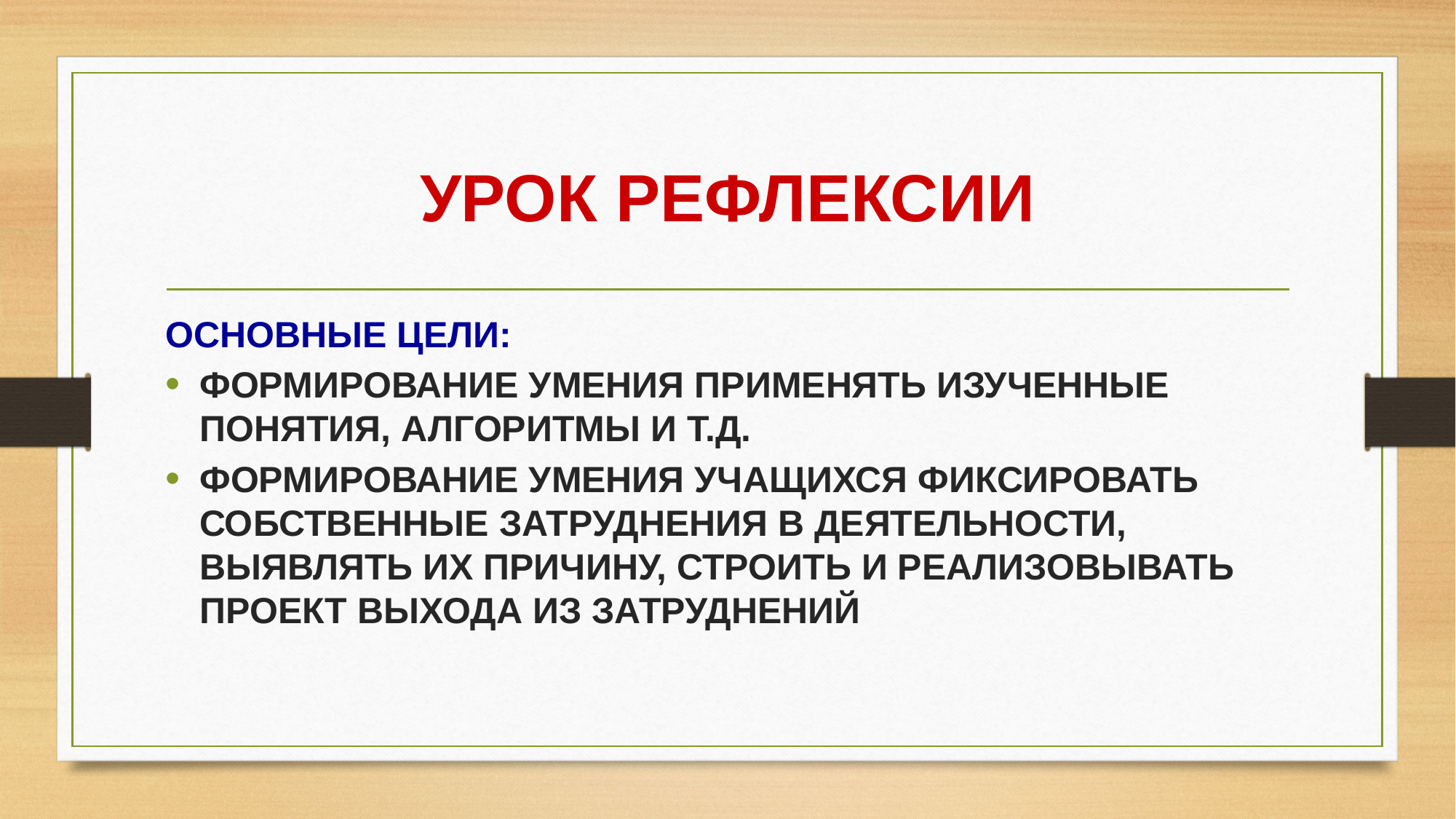

# УРОК РЕФЛЕКСИИ
ОСНОВНЫЕ ЦЕЛИ:
ФОРМИРОВАНИЕ УМЕНИЯ ПРИМЕНЯТЬ ИЗУЧЕННЫЕ ПОНЯТИЯ, АЛГОРИТМЫ И Т.Д.
ФОРМИРОВАНИЕ УМЕНИЯ УЧАЩИХСЯ ФИКСИРОВАТЬ СОБСТВЕННЫЕ ЗАТРУДНЕНИЯ В ДЕЯТЕЛЬНОСТИ, ВЫЯВЛЯТЬ ИХ ПРИЧИНУ, СТРОИТЬ И РЕАЛИЗОВЫВАТЬ ПРОЕКТ ВЫХОДА ИЗ ЗАТРУДНЕНИЙ